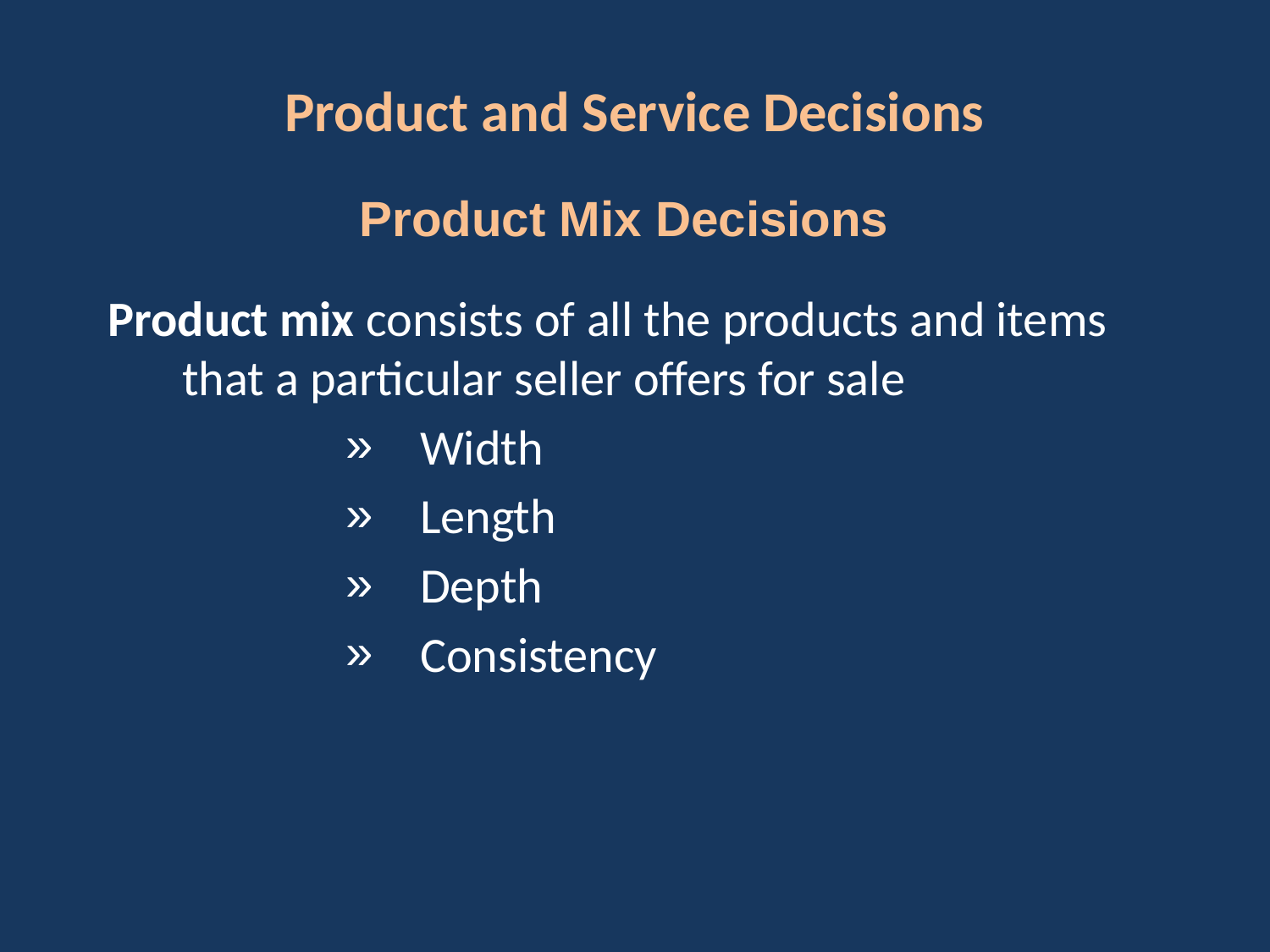

# Product and Service Decisions
Product Mix Decisions

Product mix consists of all the products and items that a particular seller offers for sale
Width
Length
Depth
Consistency